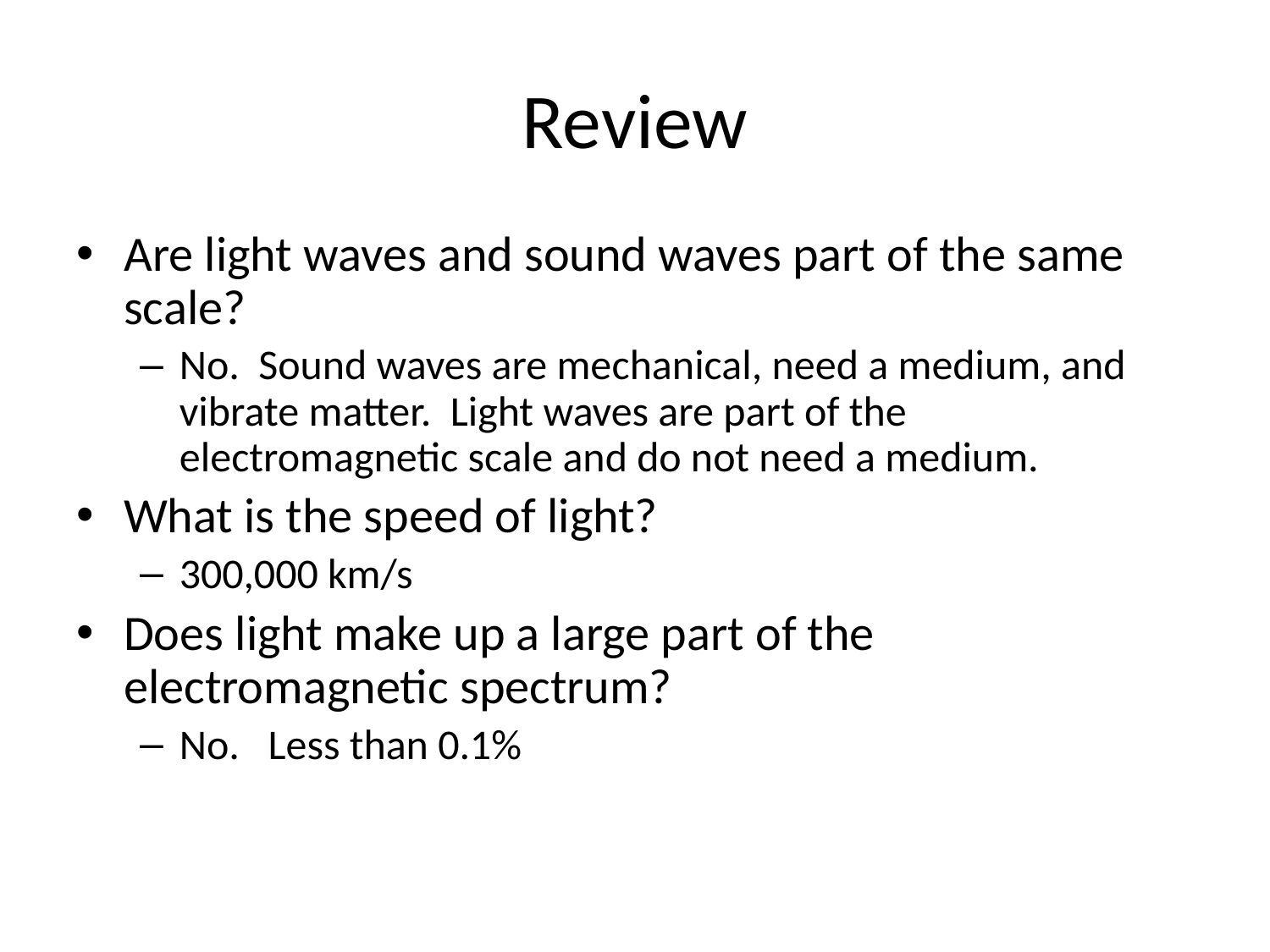

# Review
Are light waves and sound waves part of the same scale?
No.  Sound waves are mechanical, need a medium, and vibrate matter.  Light waves are part of the electromagnetic scale and do not need a medium.
What is the speed of light?
300,000 km/s
Does light make up a large part of the electromagnetic spectrum?
No.   Less than 0.1%